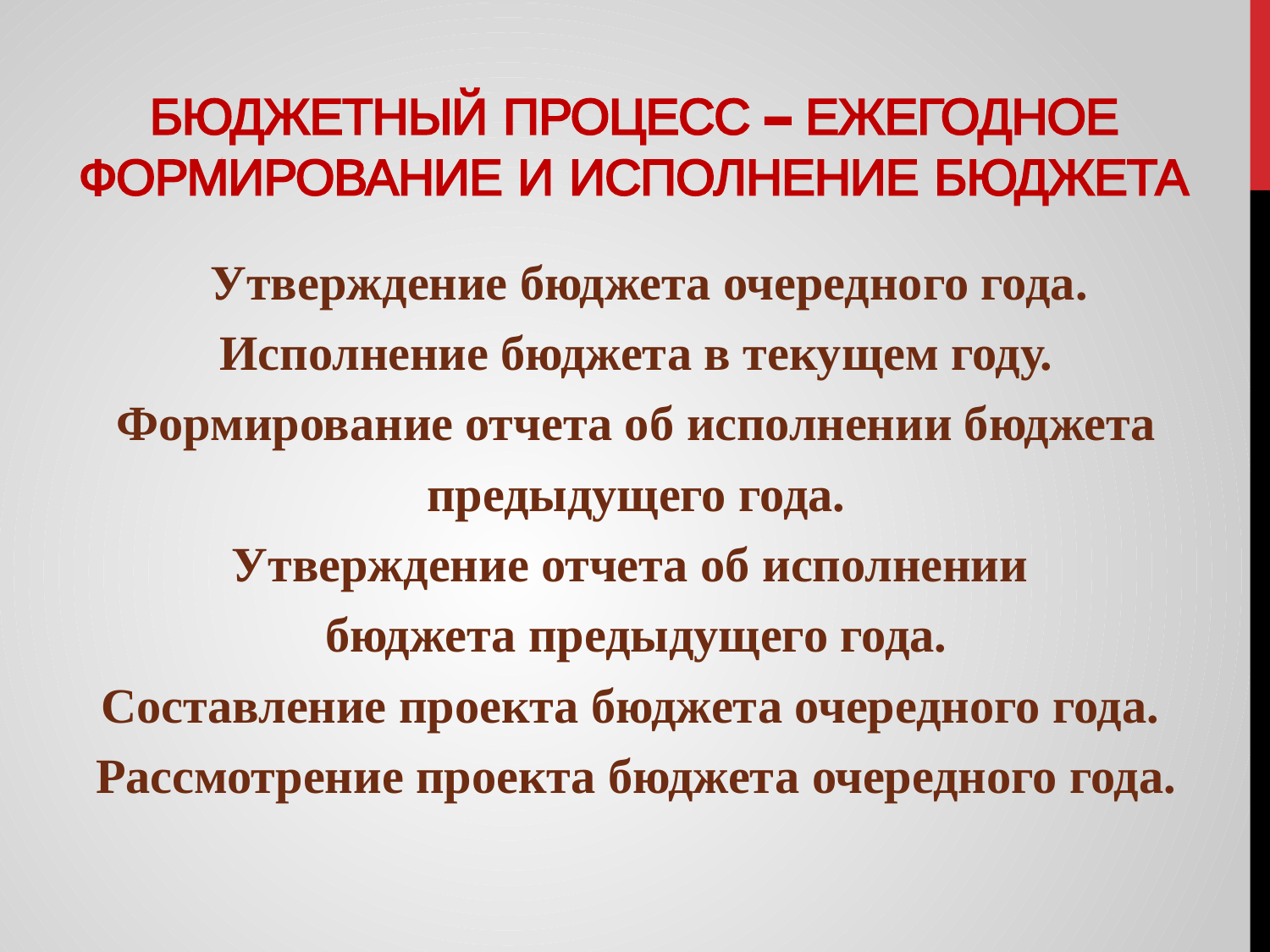

# Бюджетный процесс – ежегодное формирование и исполнение бюджета
Утверждение бюджета очередного года.
Исполнение бюджета в текущем году.
Формирование отчета об исполнении бюджета предыдущего года.
Утверждение отчета об исполнении
бюджета предыдущего года.
Составление проекта бюджета очередного года.
Рассмотрение проекта бюджета очередного года.